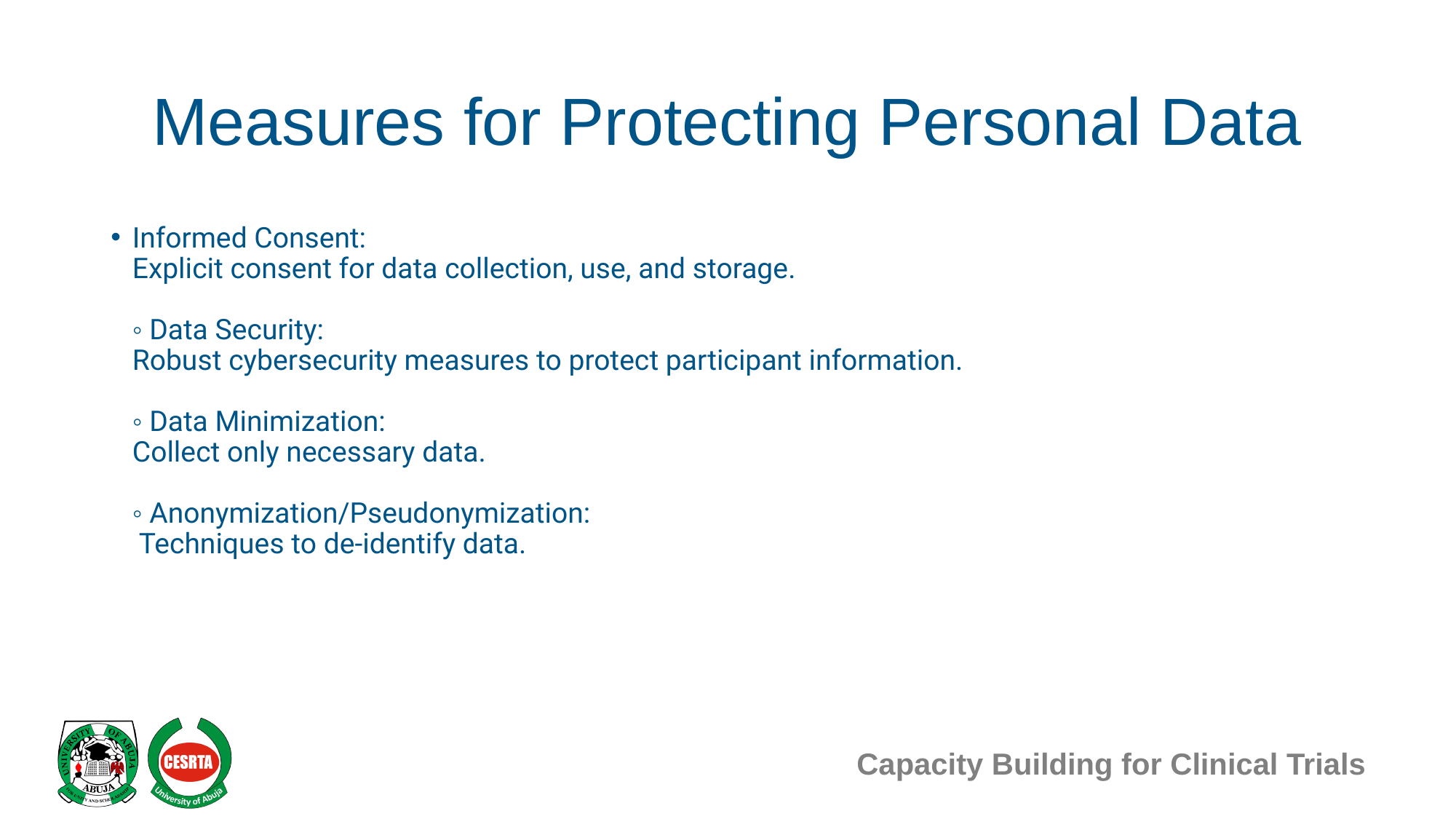

# Measures for Protecting Personal Data
Informed Consent:
Explicit consent for data collection, use, and storage.
◦ Data Security:
Robust cybersecurity measures to protect participant information.
◦ Data Minimization:
Collect only necessary data.
◦ Anonymization/Pseudonymization:
 Techniques to de-identify data.